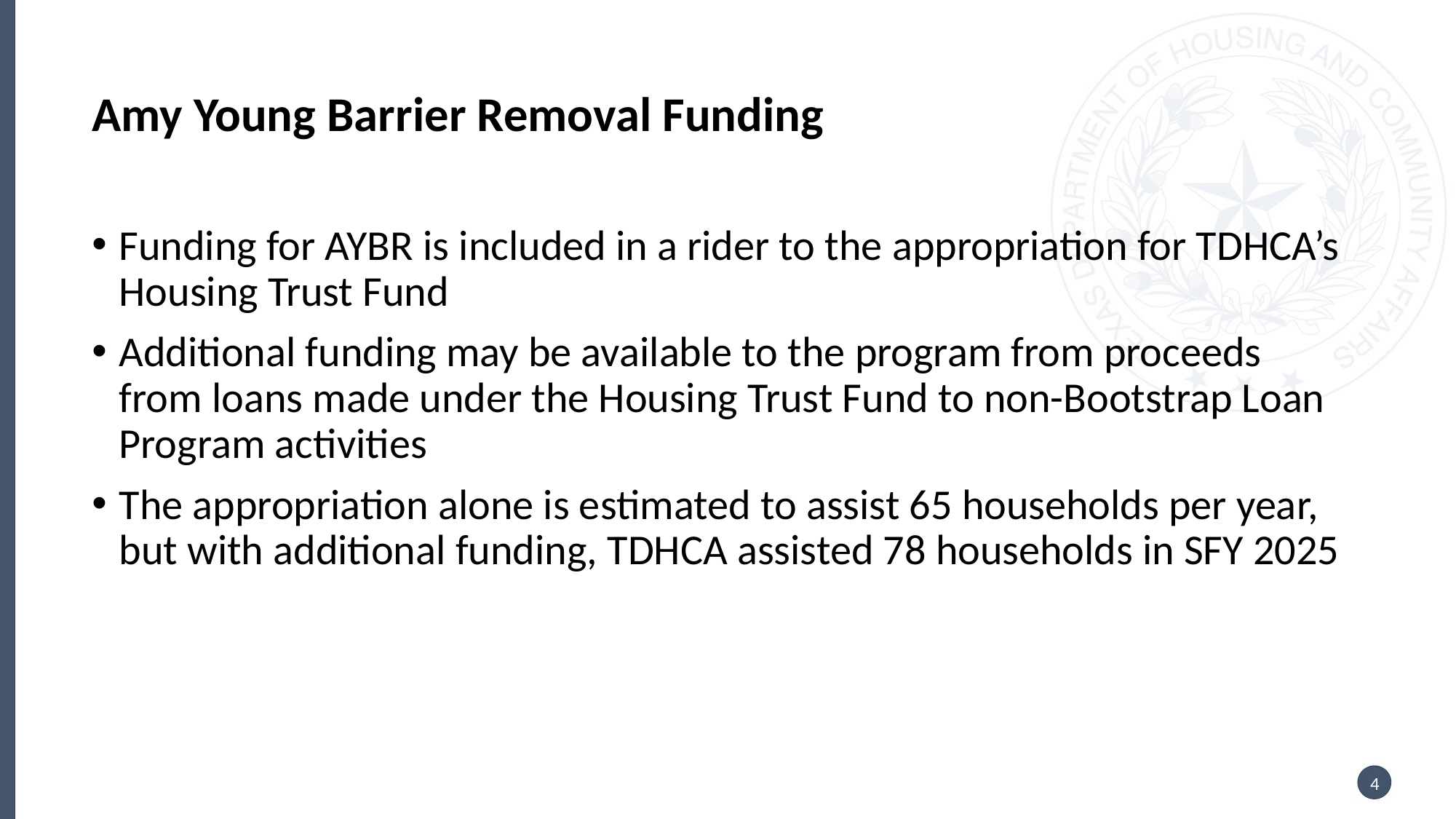

# Amy Young Barrier Removal Funding
Funding for AYBR is included in a rider to the appropriation for TDHCA’s Housing Trust Fund
Additional funding may be available to the program from proceeds from loans made under the Housing Trust Fund to non-Bootstrap Loan Program activities
The appropriation alone is estimated to assist 65 households per year, but with additional funding, TDHCA assisted 78 households in SFY 2025
4